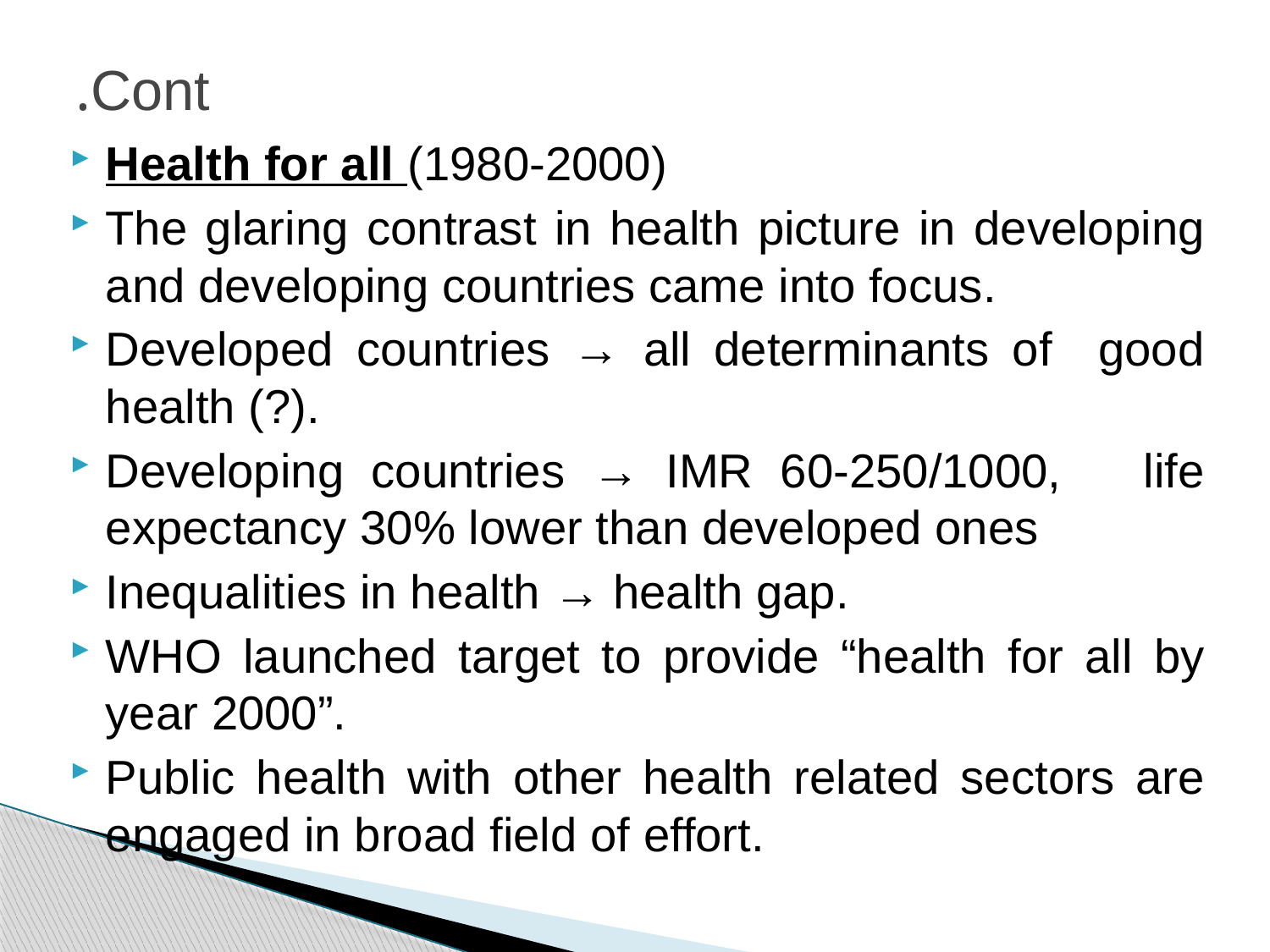

# Cont.
Health for all (1980-2000)
The glaring contrast in health picture in developing and developing countries came into focus.
Developed countries → all determinants of  good health (?).
Developing countries → IMR 60-250/1000,   life expectancy 30% lower than developed ones
Inequalities in health → health gap.
WHO launched target to provide “health for all by year 2000”.
Public health with other health related sectors are engaged in broad field of effort.